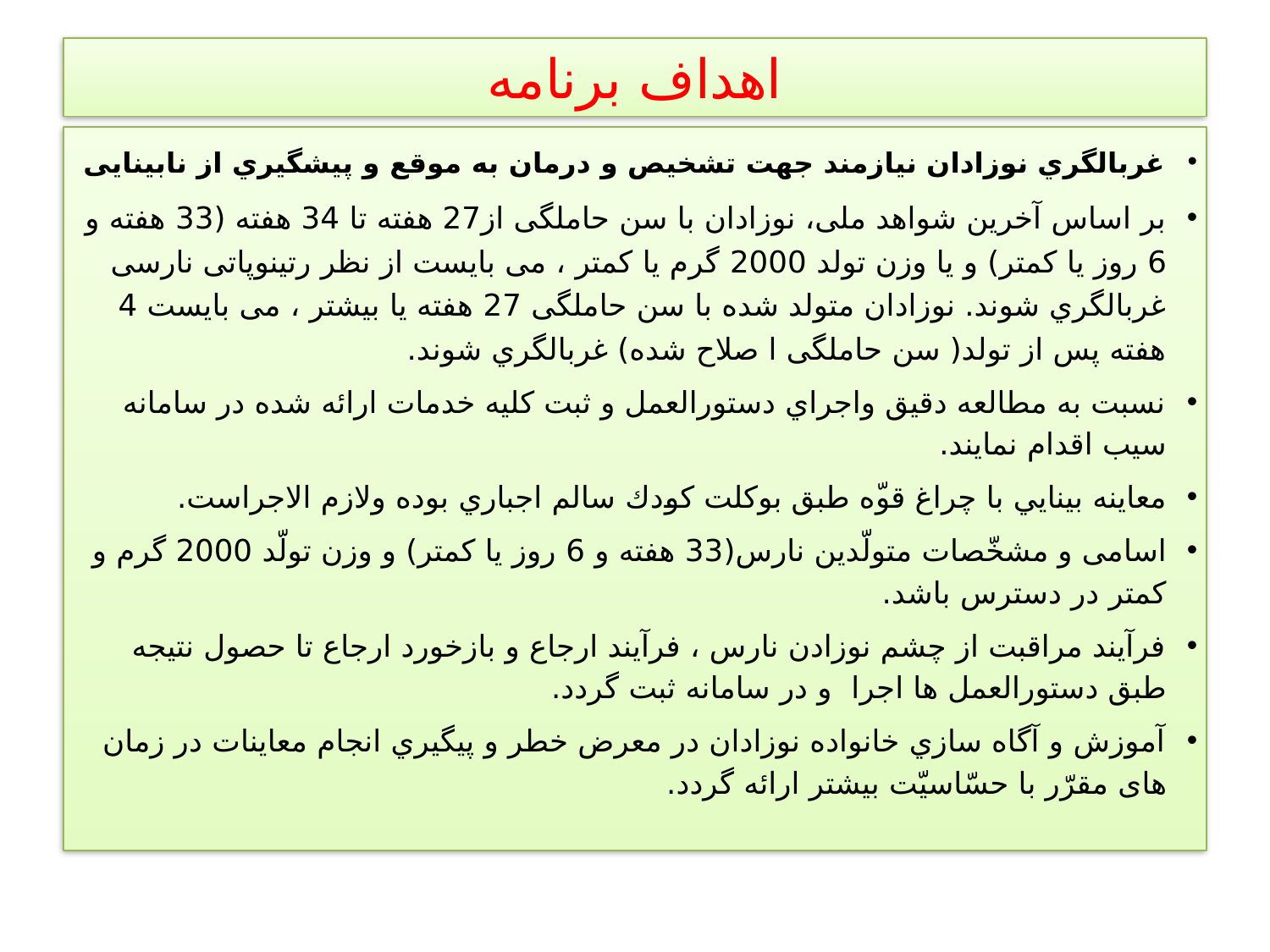

# اهداف برنامه
غربالگري نوزادان نیازمند جهت تشخیص و درمان به موقع و پیشگیري از نابینایی
بر اساس آخرین شواهد ملی، نوزادان با سن حاملگی از27 هفته تا 34 هفته (33 هفته و 6 روز یا کمتر) و یا وزن تولد 2000 گرم یا کمتر ، می بایست از نظر رتینوپاتی نارسی غربالگري شوند. نوزادان متولد شده با سن حاملگی 27 هفته یا بیشتر ، می بایست 4 هفته پس از تولد( سن حاملگی ا صلاح شده) غربالگري شوند.
نسبت به مطالعه دقيق واجراي دستورالعمل و ثبت كليه خدمات ارائه شده در سامانه سيب اقدام نمايند.
معاينه بينايي با چراغ قوّه طبق بوكلت كودك سالم اجباري بوده ولازم الاجراست.
اسامی و مشخّصات متولّدین نارس(33 هفته و 6 روز یا کمتر) و وزن تولّد 2000 گرم و کمتر در دسترس باشد.
فرآيند مراقبت از چشم نوزادن نارس ، فرآيند ارجاع و بازخورد ارجاع تا حصول نتيجه طبق دستورالعمل ها اجرا  و در سامانه ثبت گردد.
آموزش و آگاه سازي خانواده نوزادان در معرض خطر و پيگيري انجام معاينات در زمان های مقرّر با حسّاسیّت بیشتر ارائه گردد.